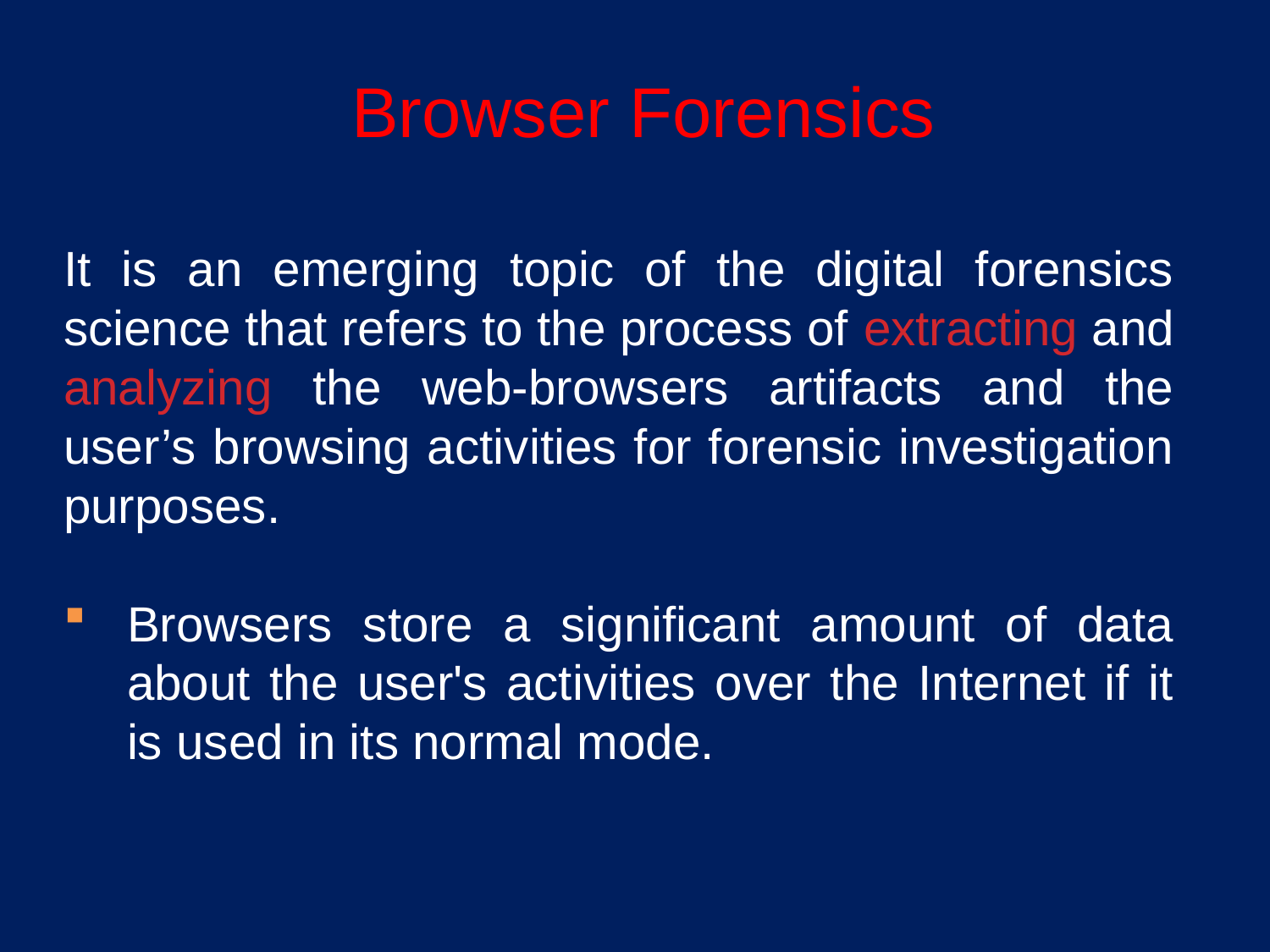

Browser Forensics
It is an emerging topic of the digital forensics science that refers to the process of extracting and analyzing the web-browsers artifacts and the user’s browsing activities for forensic investigation purposes.

Browsers store a significant amount of data about the user's activities over the Internet if it is used in its normal mode.